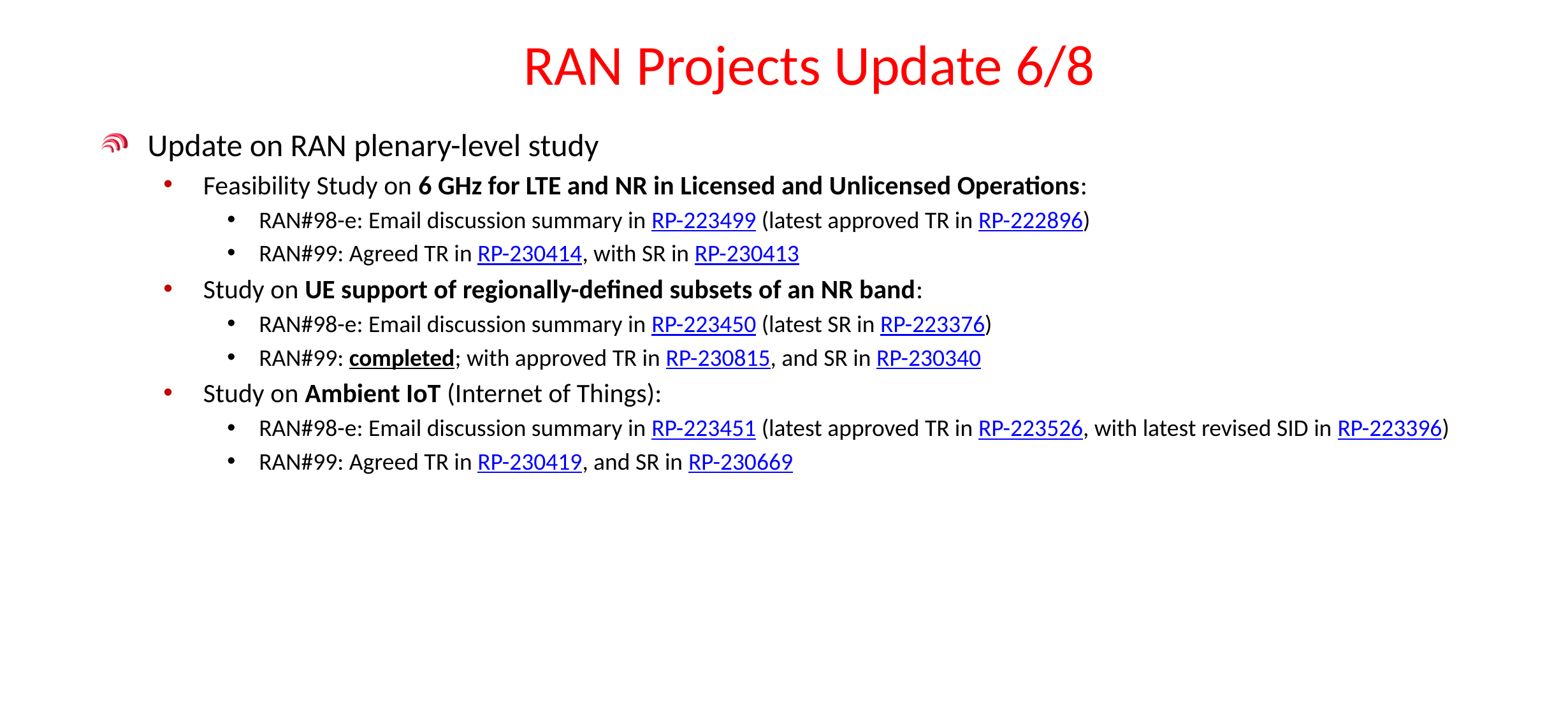

# RAN Projects Update 6/8
Update on RAN plenary-level study
Feasibility Study on 6 GHz for LTE and NR in Licensed and Unlicensed Operations:
RAN#98-e: Email discussion summary in RP-223499 (latest approved TR in RP-222896)
RAN#99: Agreed TR in RP-230414, with SR in RP-230413
Study on UE support of regionally-defined subsets of an NR band:
RAN#98-e: Email discussion summary in RP-223450 (latest SR in RP-223376)
RAN#99: completed; with approved TR in RP-230815, and SR in RP-230340
Study on Ambient IoT (Internet of Things):
RAN#98-e: Email discussion summary in RP-223451 (latest approved TR in RP-223526, with latest revised SID in RP-223396)
RAN#99: Agreed TR in RP-230419, and SR in RP-230669